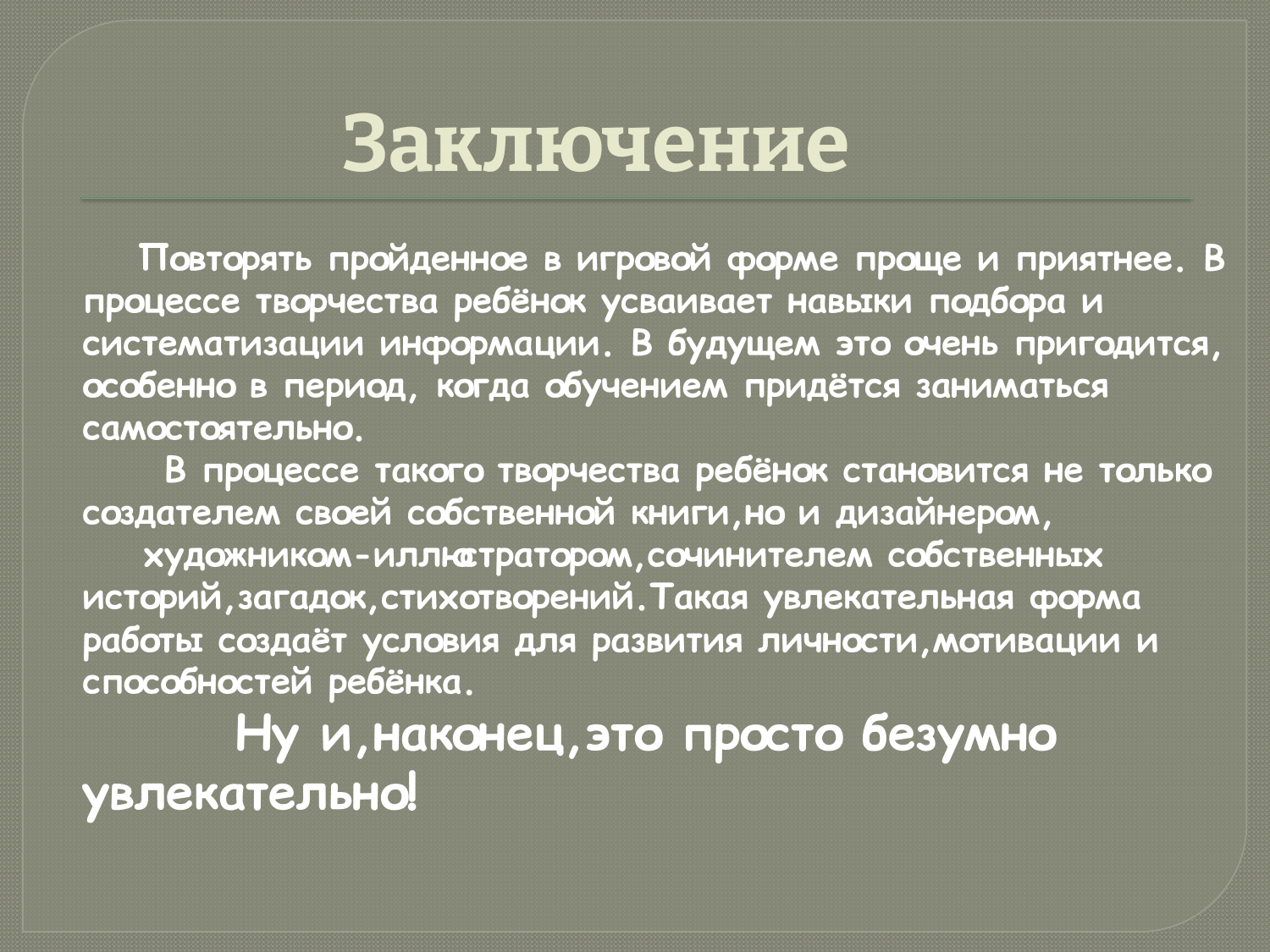

# Заключение
               Повторять пройденное в игровой форме проще и приятнее. В процессе творчества ребёнок усваивает навыки подбора и систематизации информации. В будущем это очень пригодится, особенно в период, когда обучением придётся заниматься самостоятельно.
        В процессе такого творчества ребёнок становится не только создателем своей собственной книги,но и дизайнером,                художником-иллюстратором,сочинителем собственных историй,загадок,стихотворений.Такая увлекательная форма работы создаёт условия для развития личности,мотивации и способностей ребёнка.
         Ну и,наконец,это просто безумно увлекательно!